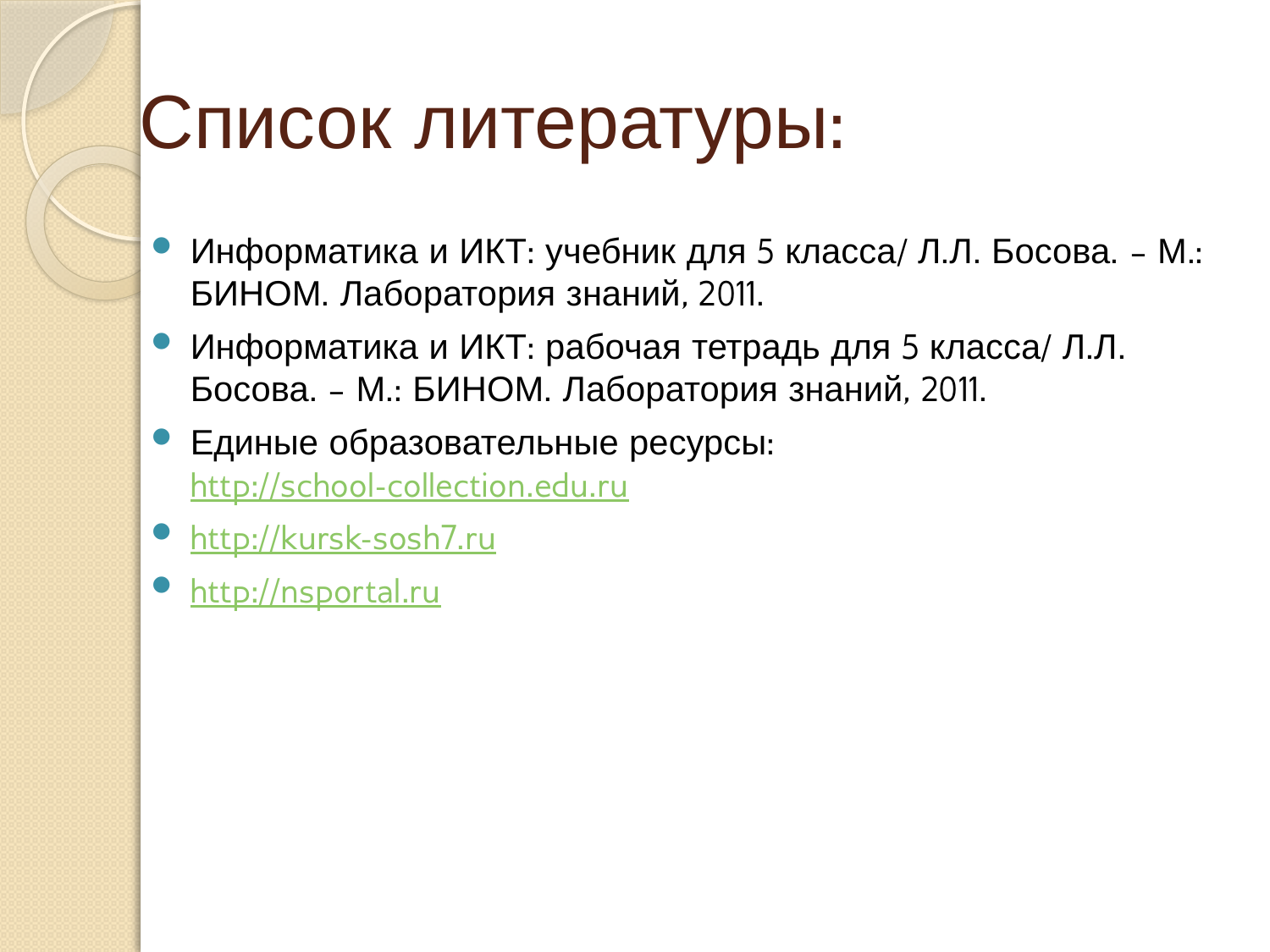

# Список литературы:
Информатика и ИКТ: учебник для 5 класса/ Л.Л. Босова. – М.: БИНОМ. Лаборатория знаний, 2011.
Информатика и ИКТ: рабочая тетрадь для 5 класса/ Л.Л. Босова. – М.: БИНОМ. Лаборатория знаний, 2011.
Единые образовательные ресурсы:  http://school-collection.edu.ru
http://kursk-sosh7.ru
http://nsportal.ru